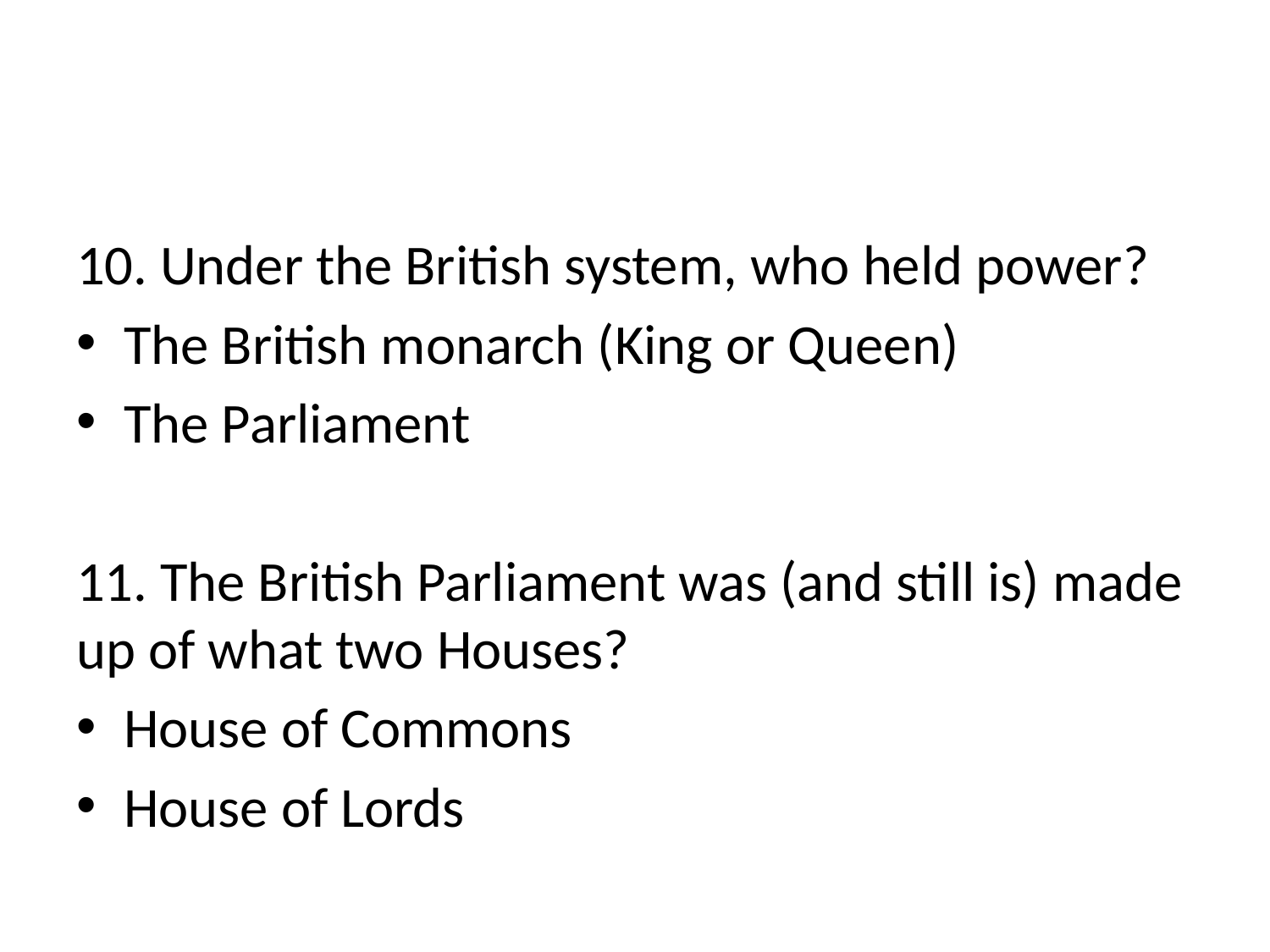

#
10. Under the British system, who held power?
The British monarch (King or Queen)
The Parliament

11. The British Parliament was (and still is) made up of what two Houses?
House of Commons
House of Lords